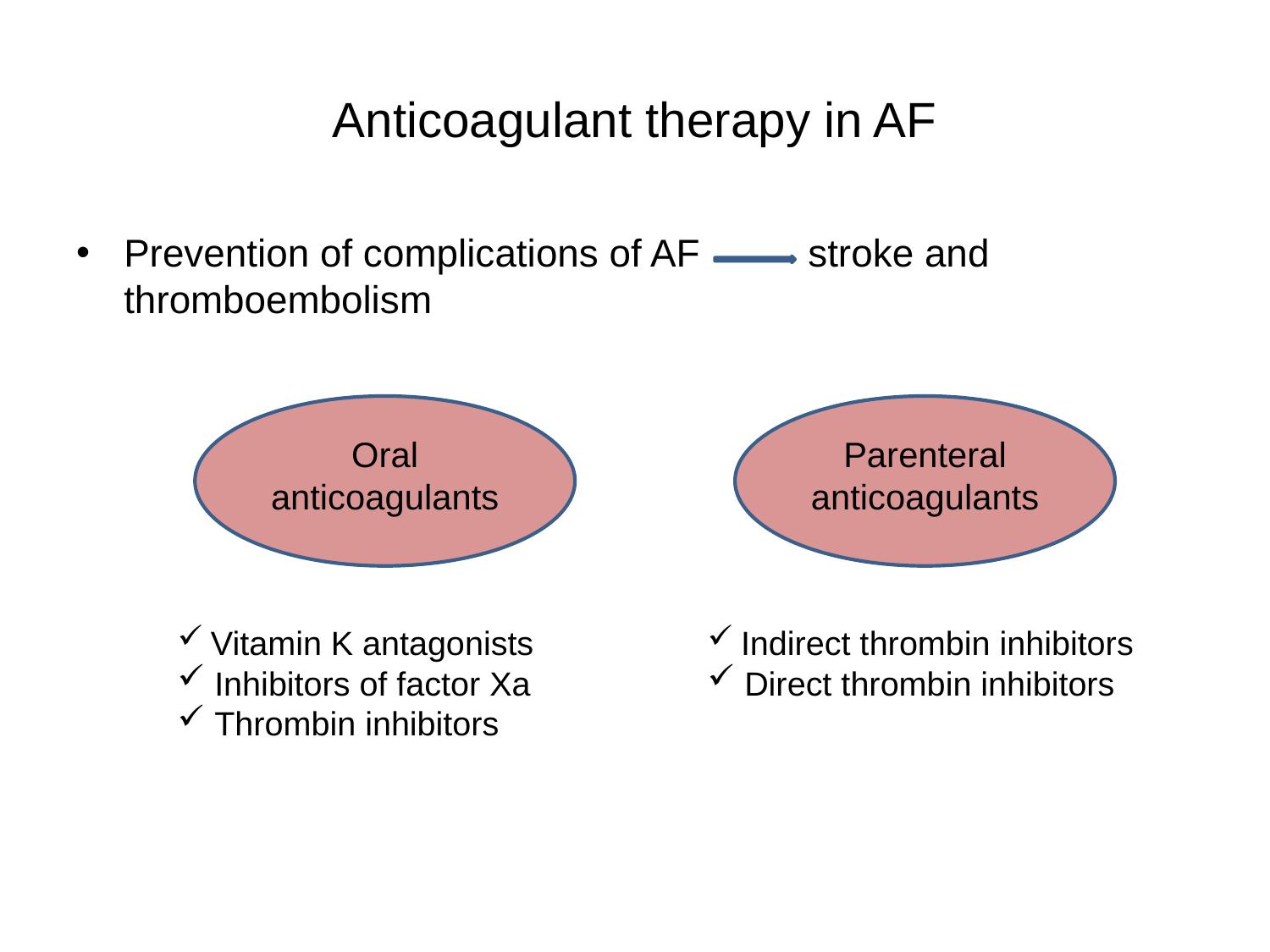

# Anticoagulant therapy in AF
Prevention of complications of AF          stroke and thromboembolism

Oral anticoagulants
Parenteral anticoagulants

 Vitamin K antagonists
 Inhibitors of factor Xa
 Thrombin inhibitors
 Indirect thrombin inhibitors
 Direct thrombin inhibitors